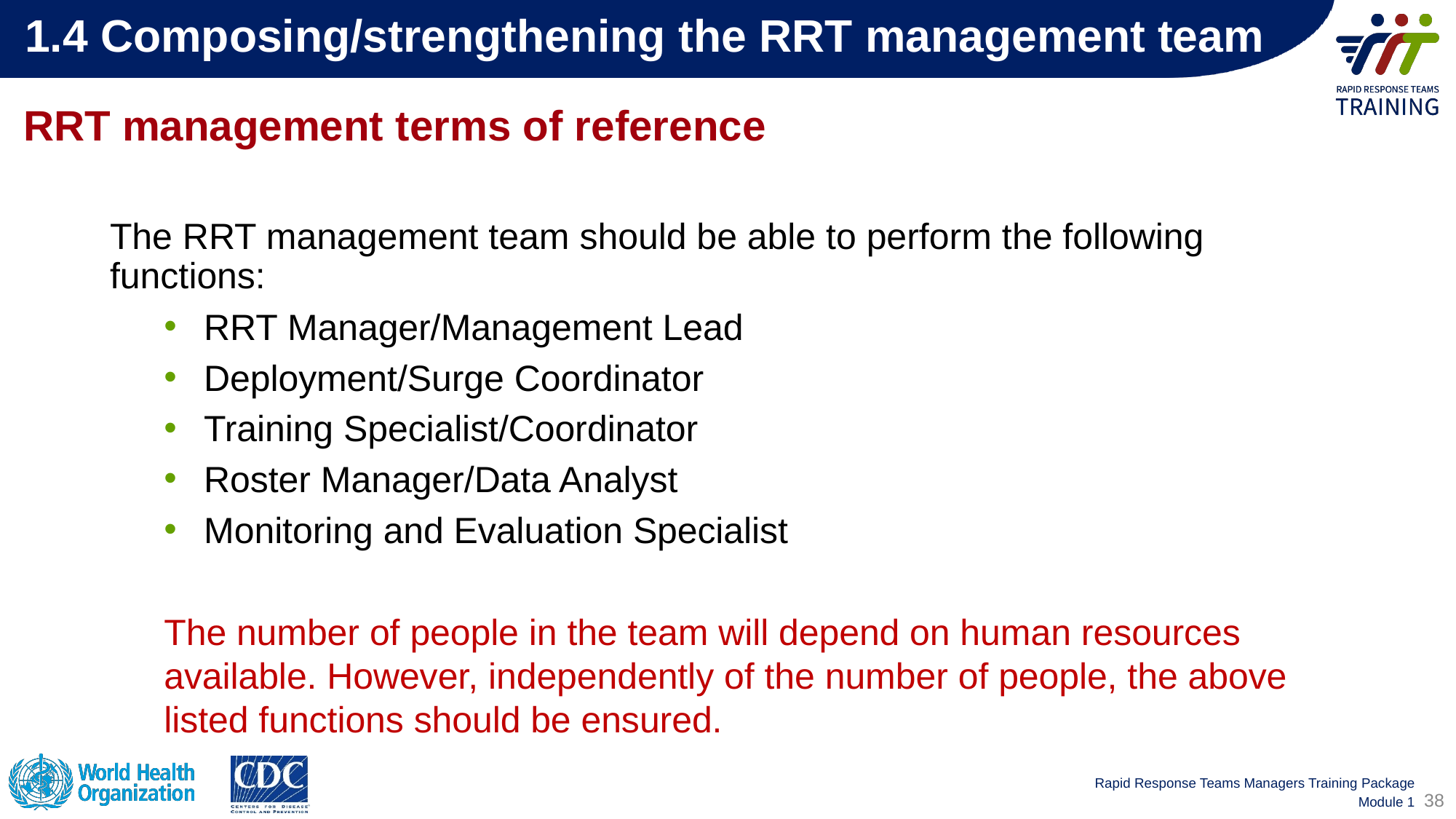

1.4 Composing/strengthening the RRT management team
RRT management terms of reference
The RRT management team should be able to perform the following functions:
RRT Manager/Management Lead
Deployment/Surge Coordinator
Training Specialist/Coordinator
Roster Manager/Data Analyst
Monitoring and Evaluation Specialist

The number of people in the team will depend on human resources available. However, independently of the number of people, the above listed functions should be ensured.

38